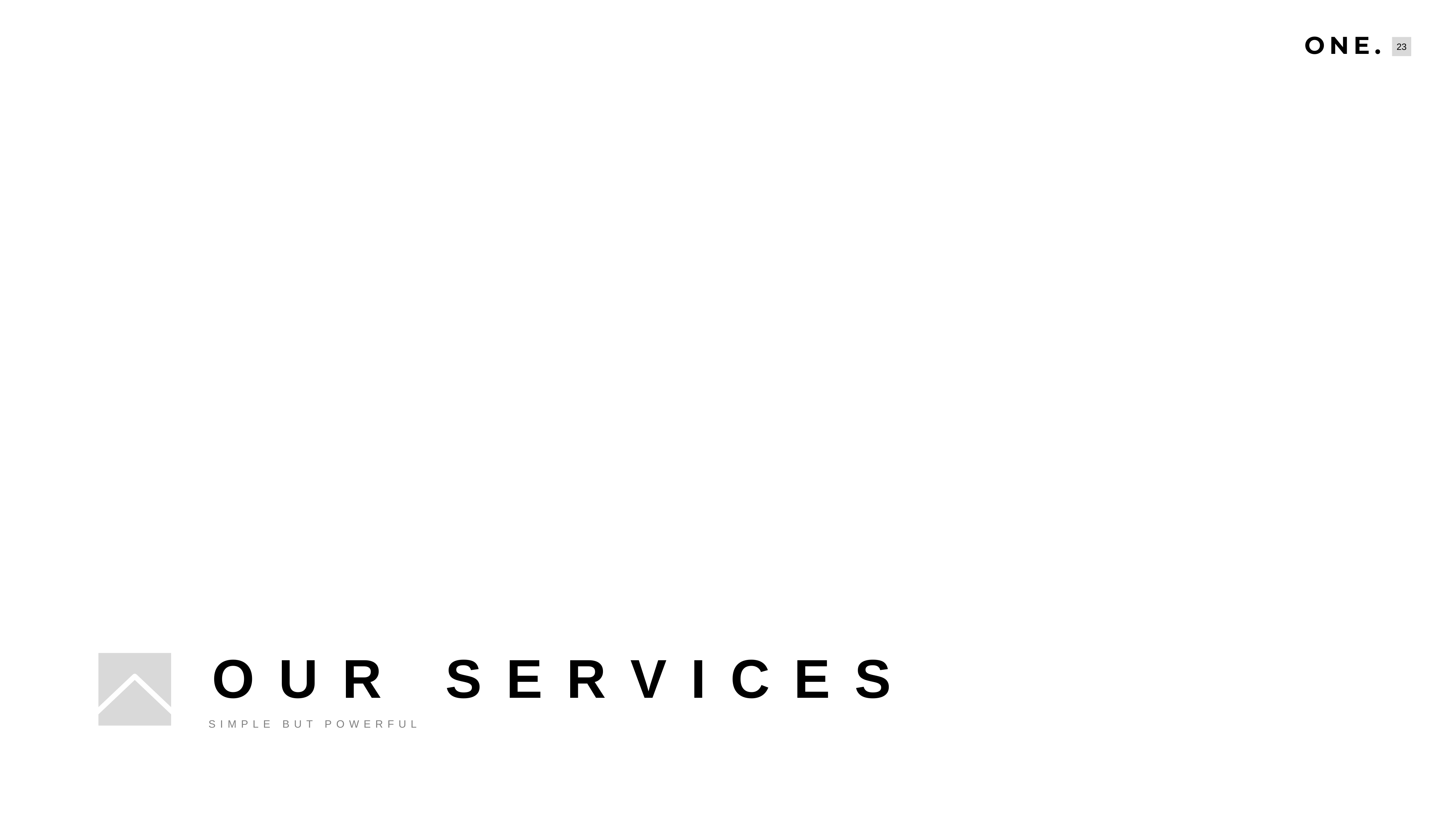

O U R   S E R V I C E S
SIMPLE BUT POWERFUL